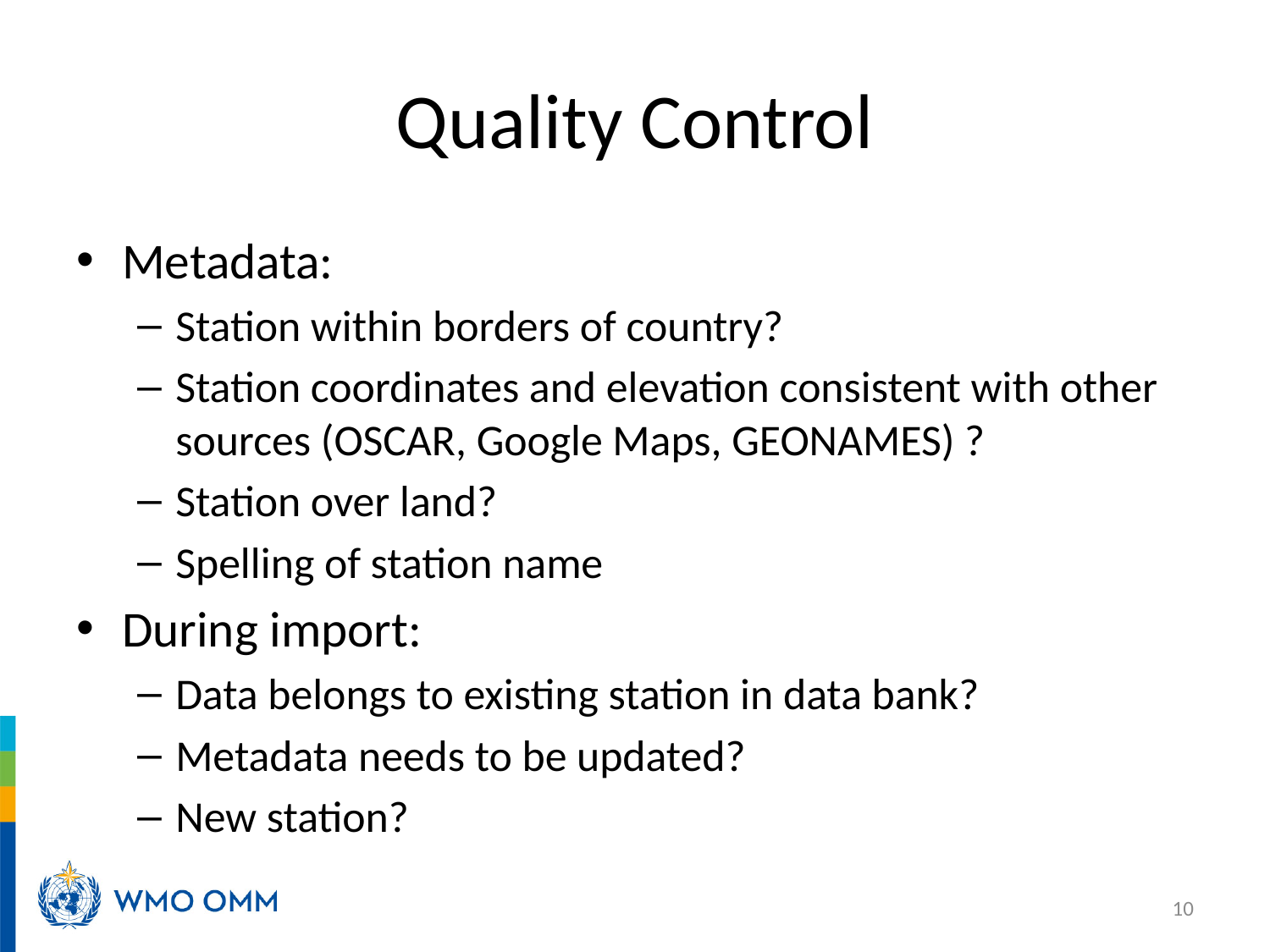

# Quality Control
Metadata:
Station within borders of country?
Station coordinates and elevation consistent with other sources (OSCAR, Google Maps, GEONAMES) ?
Station over land?
Spelling of station name
During import:
Data belongs to existing station in data bank?
Metadata needs to be updated?
New station?
10